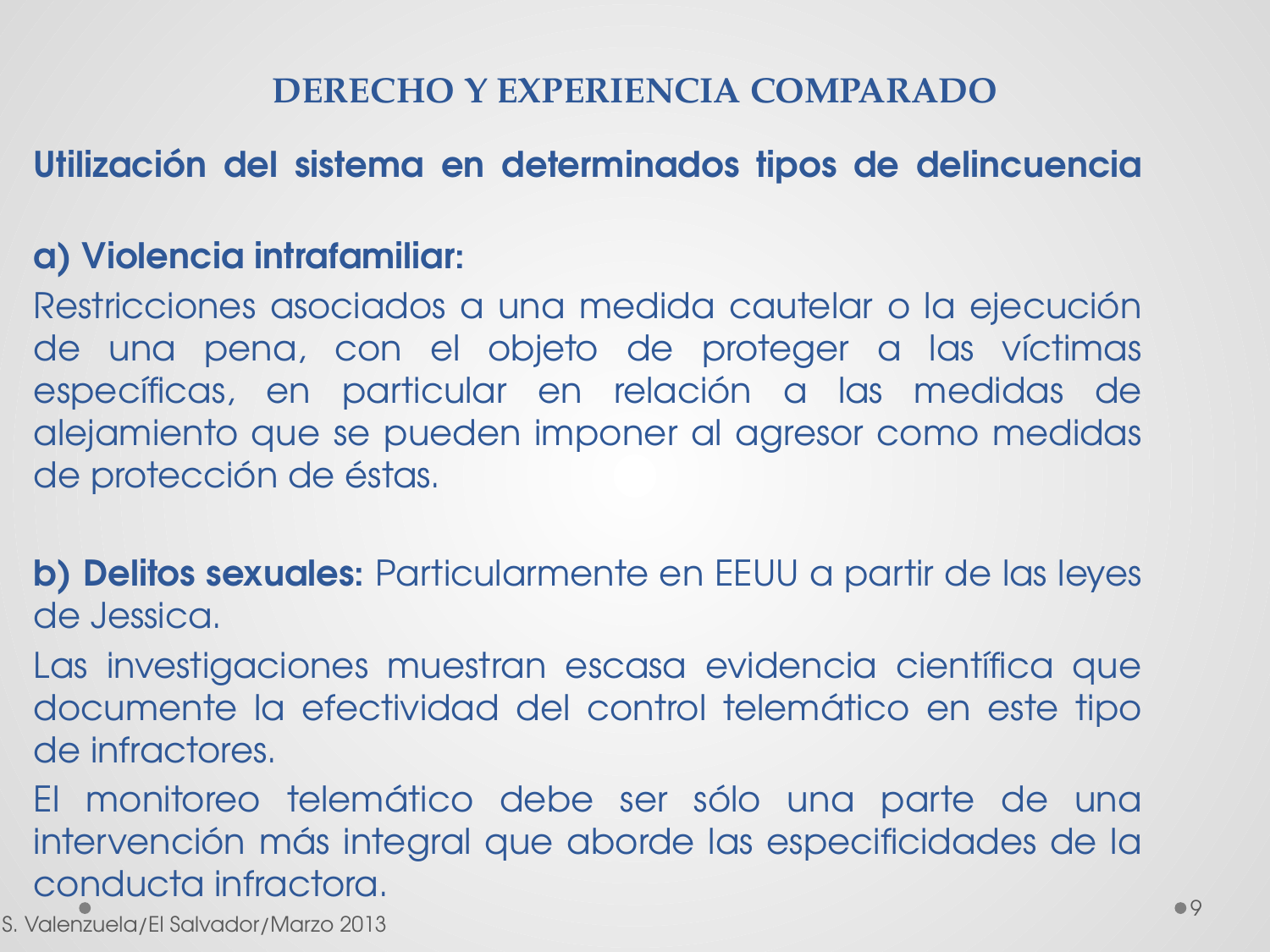

# DERECHO Y EXPERIENCIA COMPARADO

Utilización del sistema en determinados tipos de delincuencia
a) Violencia intrafamiliar:
Restricciones asociados a una medida cautelar o la ejecución de una pena, con el objeto de proteger a las víctimas específicas, en particular en relación a las medidas de alejamiento que se pueden imponer al agresor como medidas de protección de éstas.

b) Delitos sexuales: Particularmente en EEUU a partir de las leyes de Jessica.
Las investigaciones muestran escasa evidencia científica que documente la efectividad del control telemático en este tipo de infractores.
El monitoreo telemático debe ser sólo una parte de una intervención más integral que aborde las especificidades de la conducta infractora.

9
S. Valenzuela/El Salvador/Marzo 2013